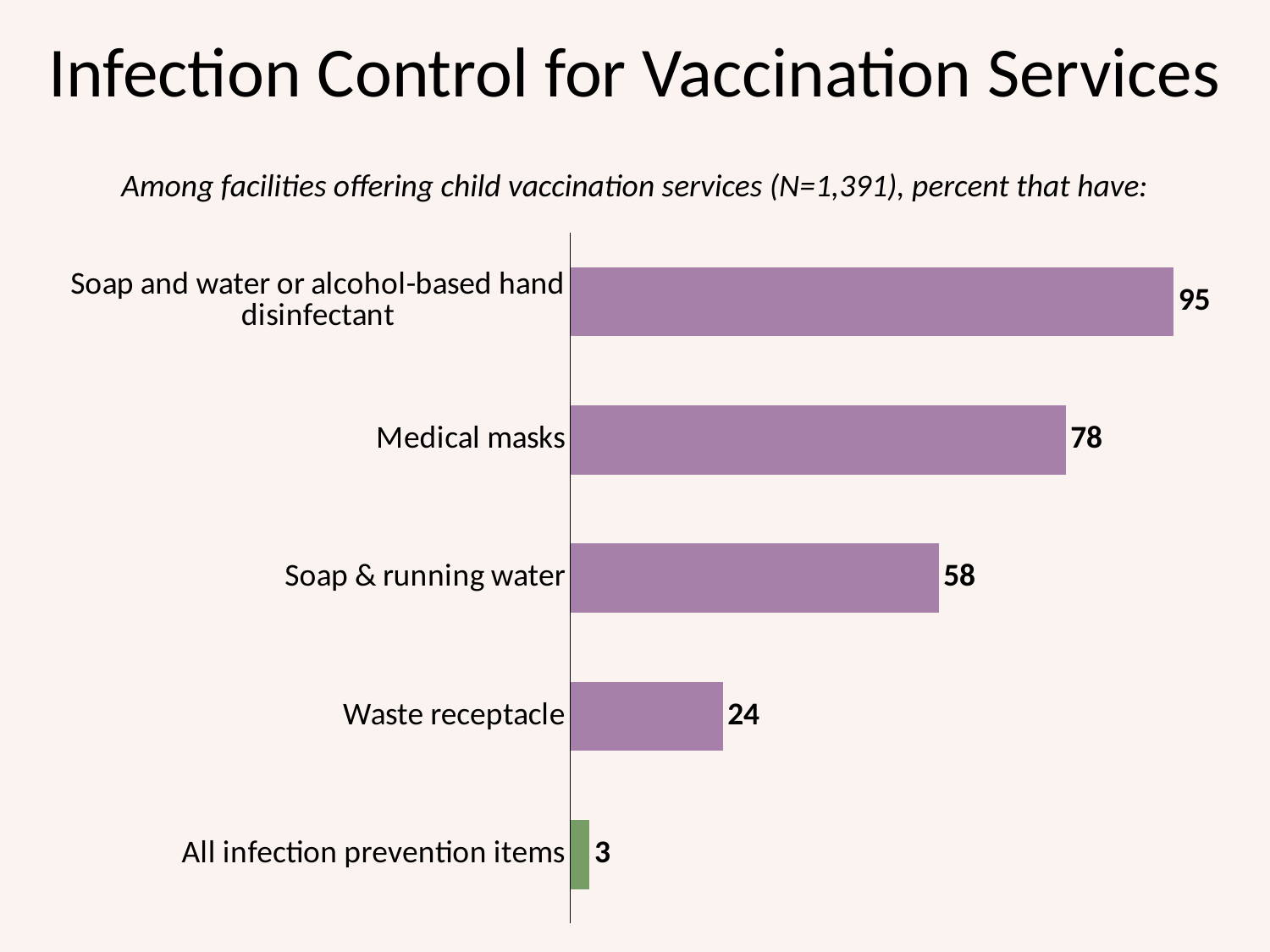

# Infection Control for Vaccination Services
Among facilities offering child vaccination services (N=1,391), percent that have:

### Chart

| Category | Series 1 |
|---|---|
| All infection prevention items | 3.0 |
| Waste receptacle | 24.0 |
| Soap & running water | 58.0 |
| Medical masks | 78.0 |
| Soap and water or alcohol-based hand disinfectant | 95.0 |